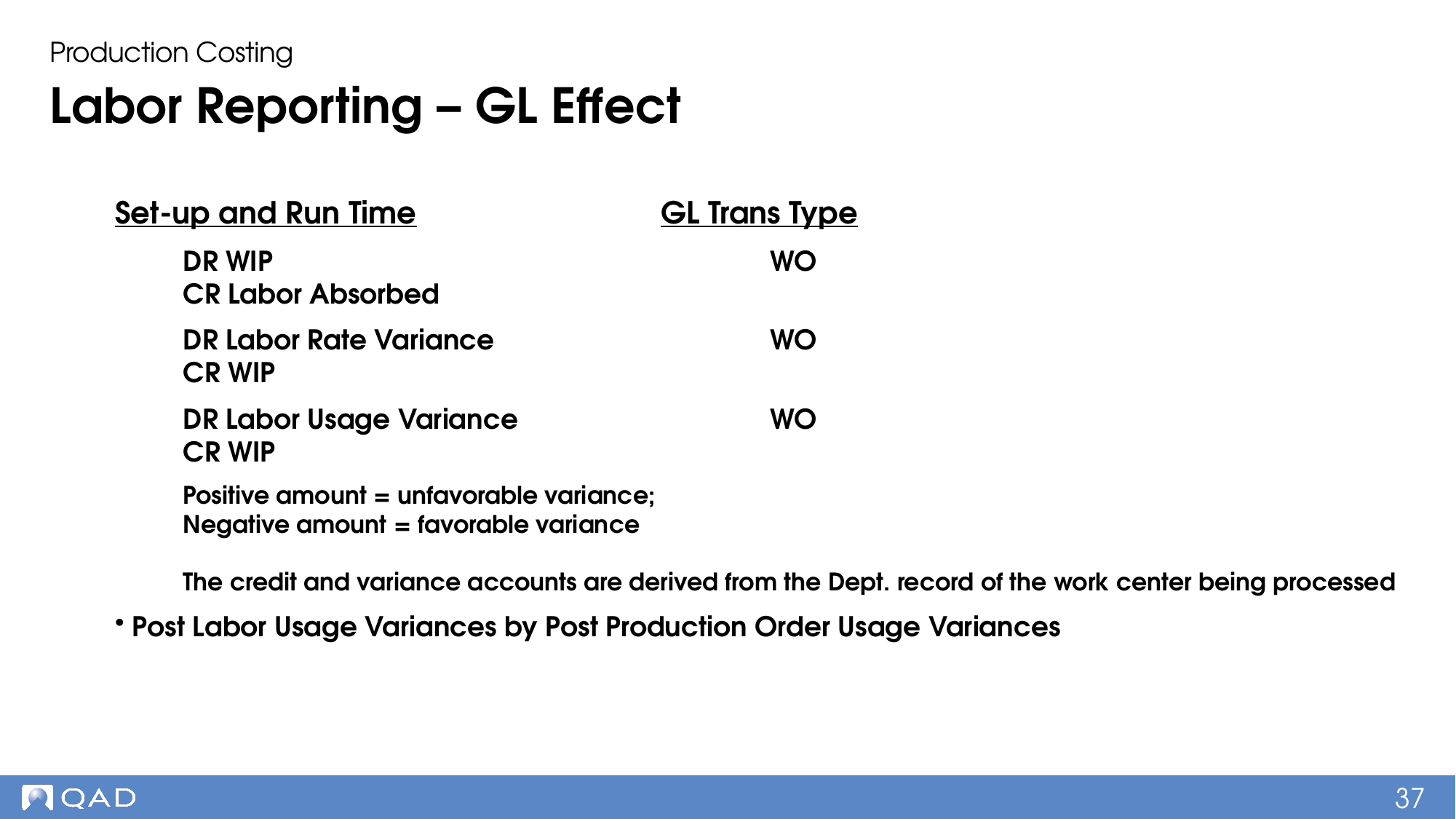

Production Costing
# Labor Reporting – GL Effect
Set-up and Run Time			GL Trans Type
		DR WIP					WO
		CR Labor Absorbed
		DR Labor Rate Variance			WO
		CR WIP
		DR Labor Usage Variance			WO
		CR WIP
		Positive amount = unfavorable variance;
		Negative amount = favorable variance
		The credit and variance accounts are derived from the Dept. record of the work center being processed
 Post Labor Usage Variances by Post Production Order Usage Variances
37